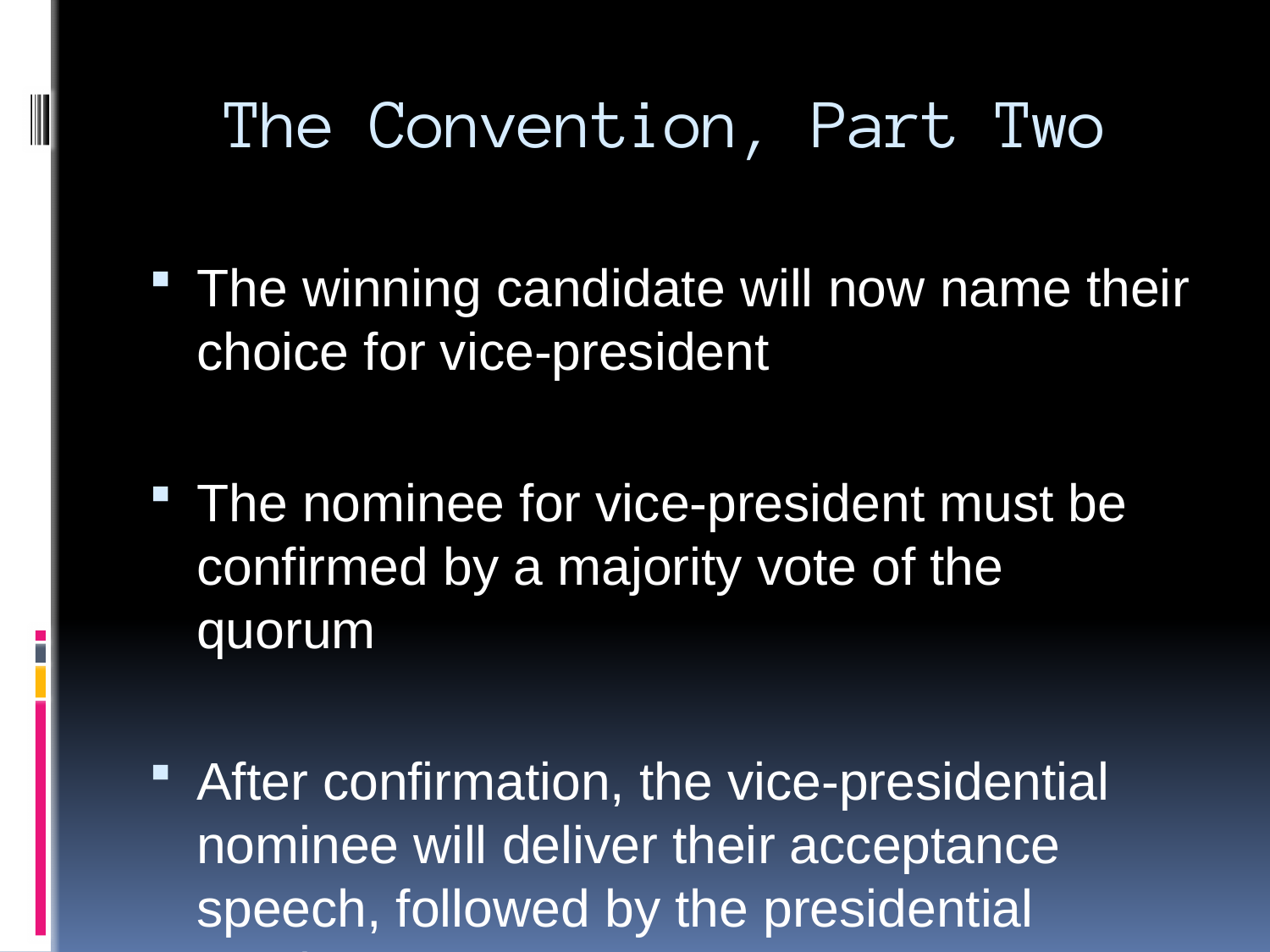

# The Convention, Part Two
The winning candidate will now name their choice for vice-president

The nominee for vice-president must be confirmed by a majority vote of the quorum

After confirmation, the vice-presidential nominee will deliver their acceptance speech, followed by the presidential nominee